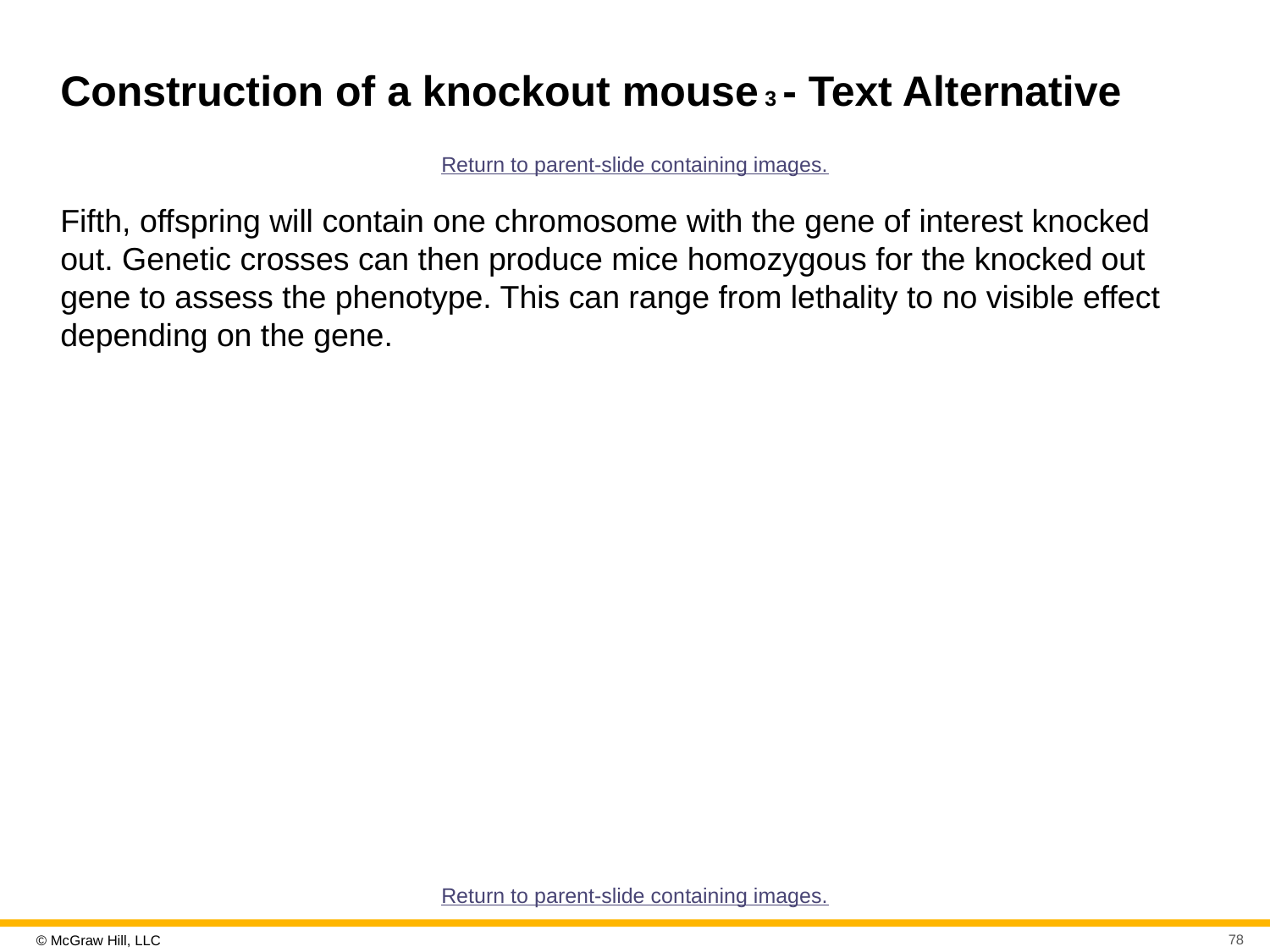

# Construction of a knockout mouse 3 - Text Alternative
Return to parent-slide containing images.
Fifth, offspring will contain one chromosome with the gene of interest knocked out. Genetic crosses can then produce mice homozygous for the knocked out gene to assess the phenotype. This can range from lethality to no visible effect depending on the gene.
Return to parent-slide containing images.
78